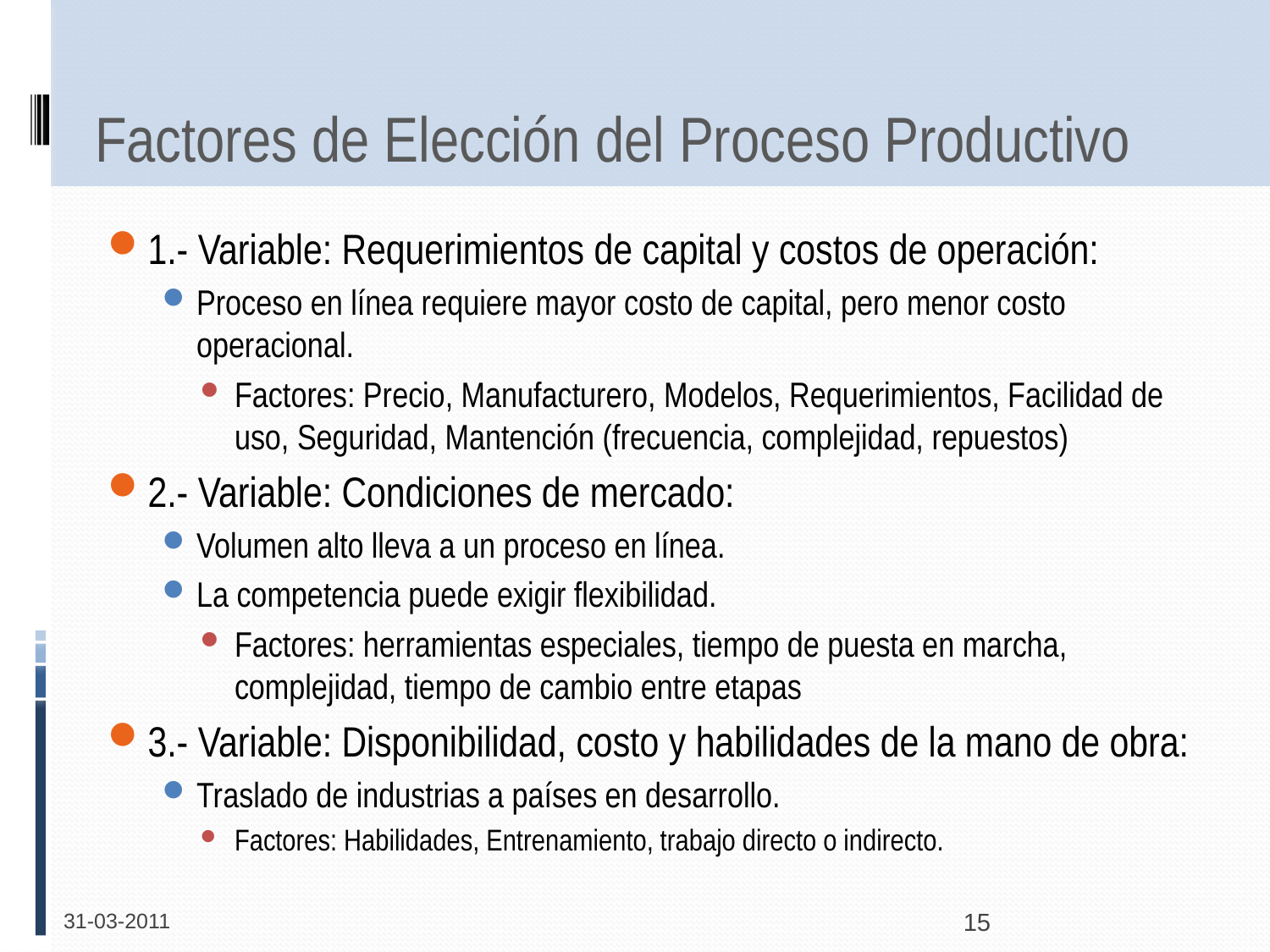

# Factores de Elección del Proceso Productivo
1.- Variable: Requerimientos de capital y costos de operación:
Proceso en línea requiere mayor costo de capital, pero menor costo operacional.
Factores: Precio, Manufacturero, Modelos, Requerimientos, Facilidad de uso, Seguridad, Mantención (frecuencia, complejidad, repuestos)
2.- Variable: Condiciones de mercado:
Volumen alto lleva a un proceso en línea.
La competencia puede exigir flexibilidad.
Factores: herramientas especiales, tiempo de puesta en marcha, complejidad, tiempo de cambio entre etapas
3.- Variable: Disponibilidad, costo y habilidades de la mano de obra:
Traslado de industrias a países en desarrollo.
Factores: Habilidades, Entrenamiento, trabajo directo o indirecto.

31-03-2011
15